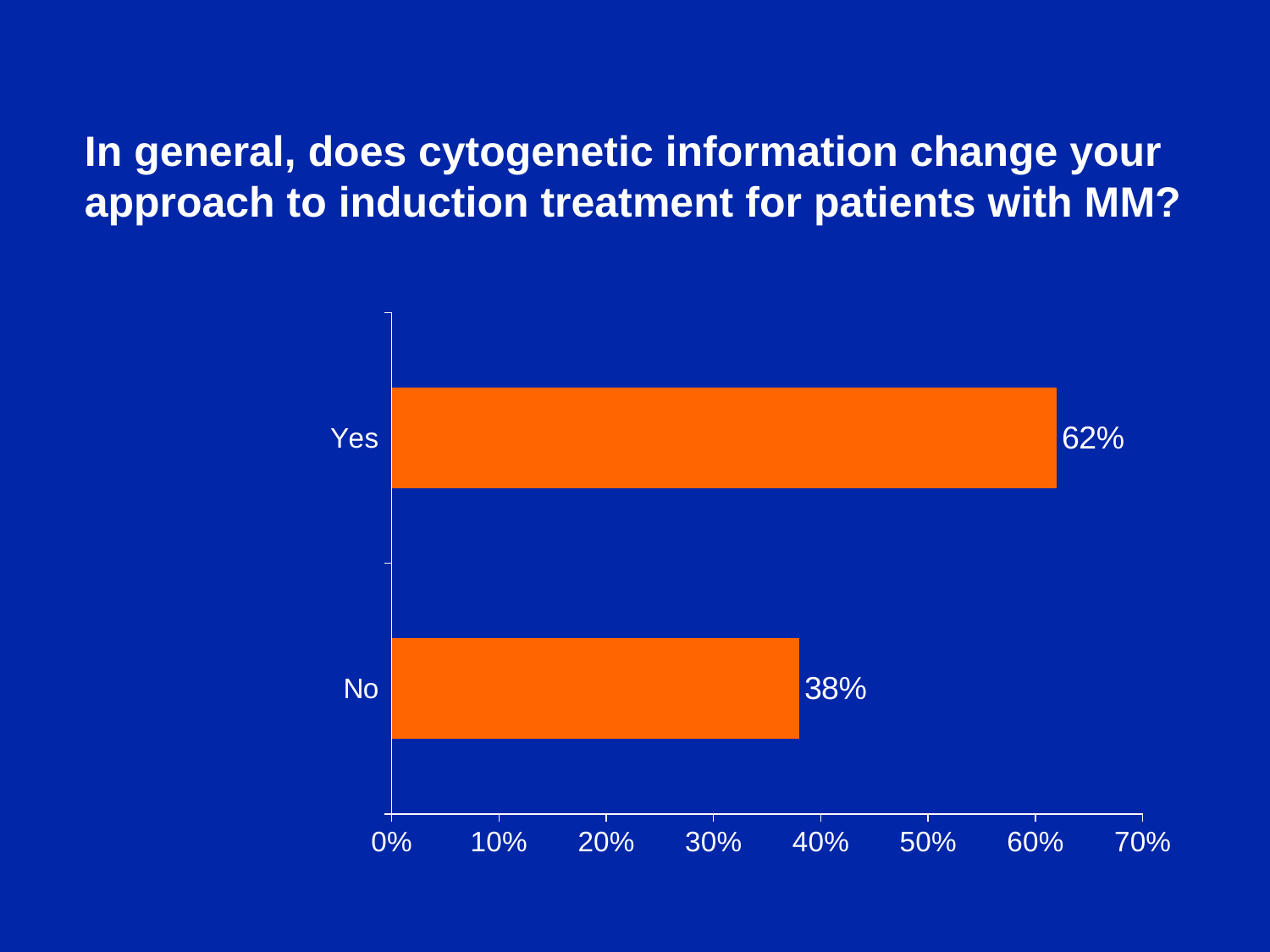

In general, does cytogenetic information change your approach to induction treatment for patients with MM?

### Chart

| Category | Series 1 |
|---|---|
| No | 0.38 |
| Yes | 0.62 |